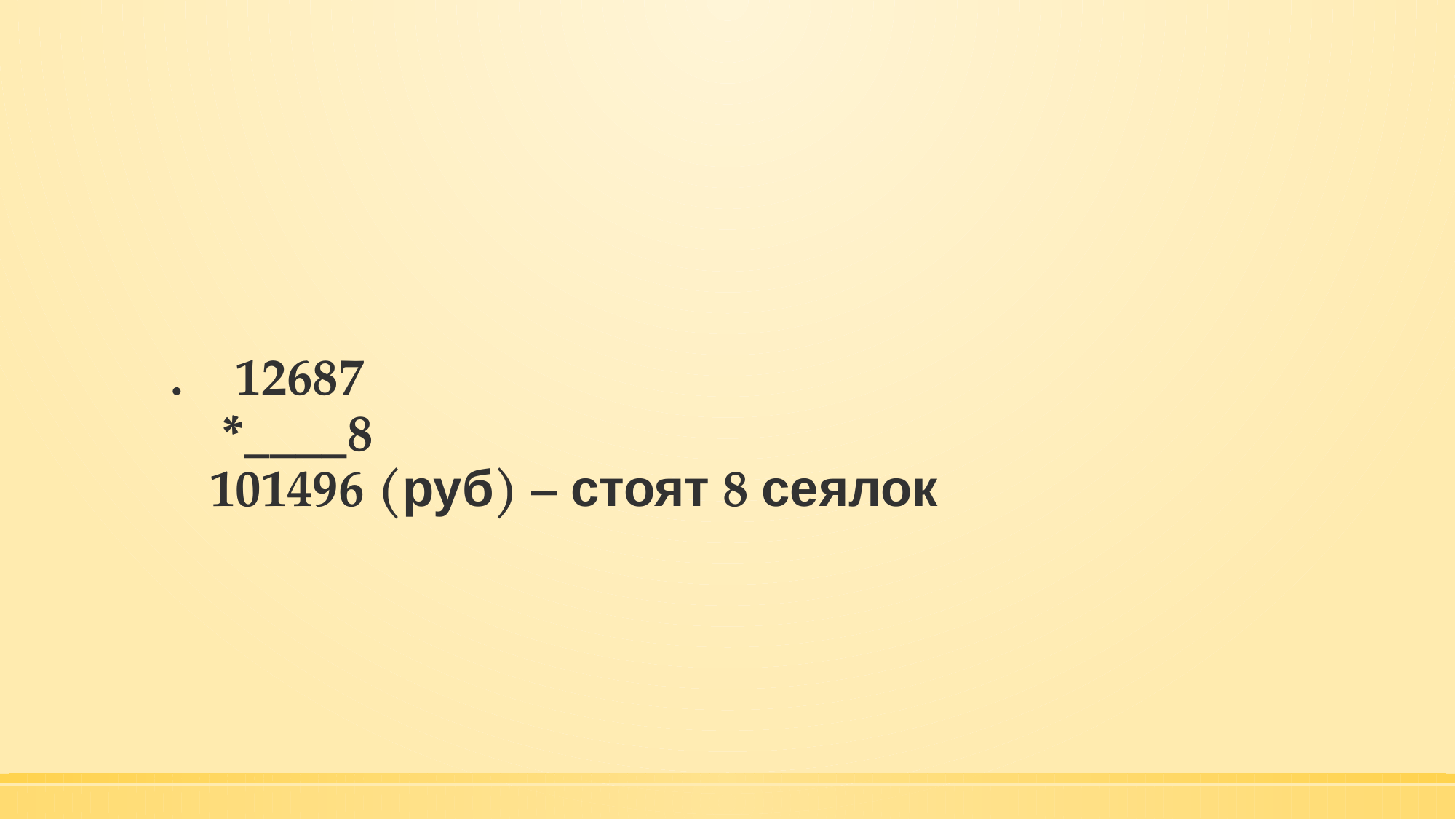

# .    12687 *____8 101496 (руб) – стоят 8 сеялок